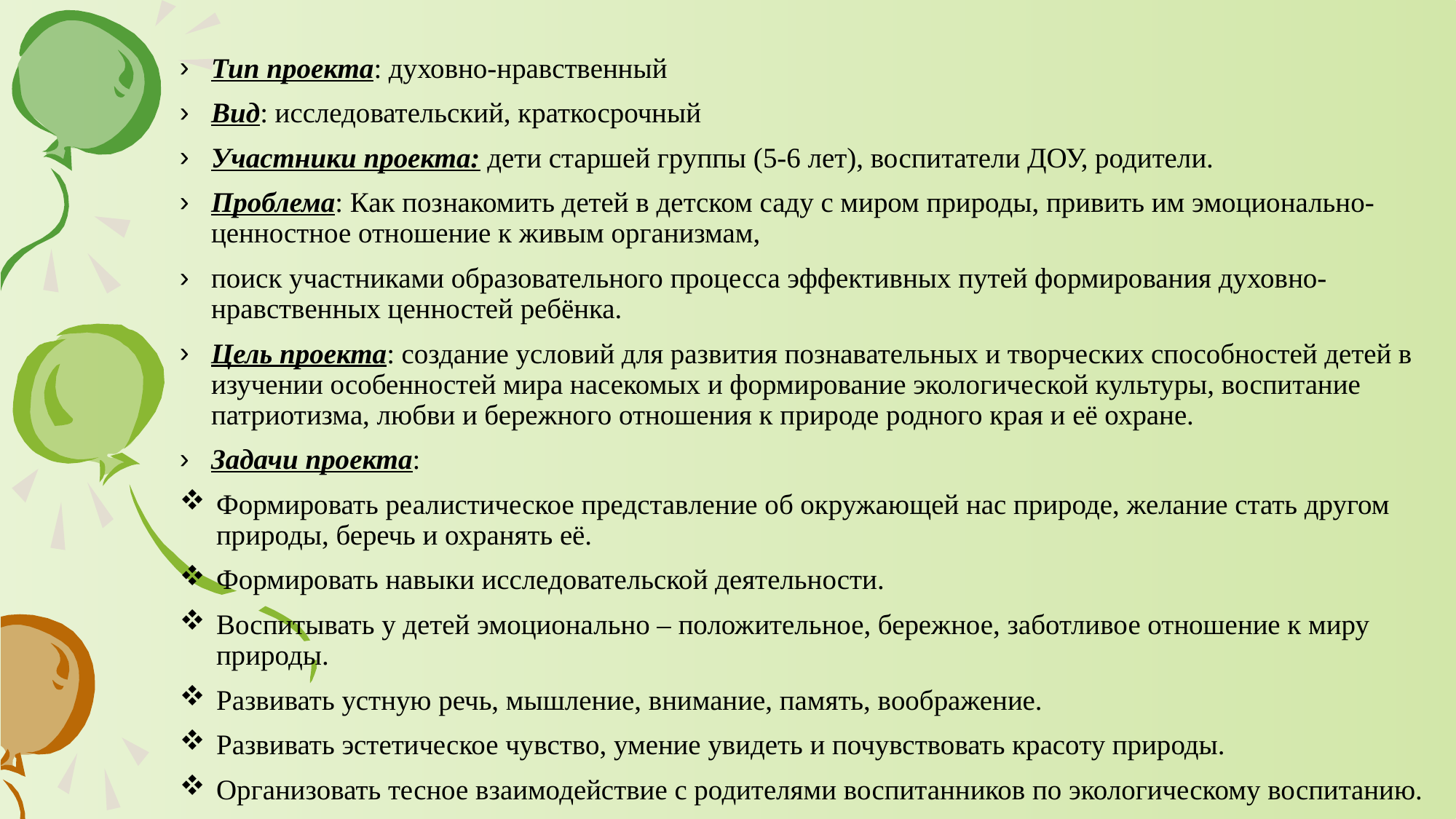

Тип проекта: духовно-нравственный
Вид: исследовательский, краткосрочный
Участники проекта: дети старшей группы (5-6 лет), воспитатели ДОУ, родители.
Проблема: Как познакомить детей в детском саду с миром природы, привить им эмоционально-ценностное отношение к живым организмам,
поиск участниками образовательного процесса эффективных путей формирования духовно-нравственных ценностей ребёнка.
Цель проекта: создание условий для развития познавательных и творческих способностей детей в изучении особенностей мира насекомых и формирование экологической культуры, воспитание патриотизма, любви и бережного отношения к природе родного края и её охране.
Задачи проекта:
Формировать реалистическое представление об окружающей нас природе, желание стать другом природы, беречь и охранять её.
Формировать навыки исследовательской деятельности.
Воспитывать у детей эмоционально – положительное, бережное, заботливое отношение к миру природы.
Развивать устную речь, мышление, внимание, память, воображение.
Развивать эстетическое чувство, умение увидеть и почувствовать красоту природы.
Организовать тесное взаимодействие с родителями воспитанников по экологическому воспитанию.